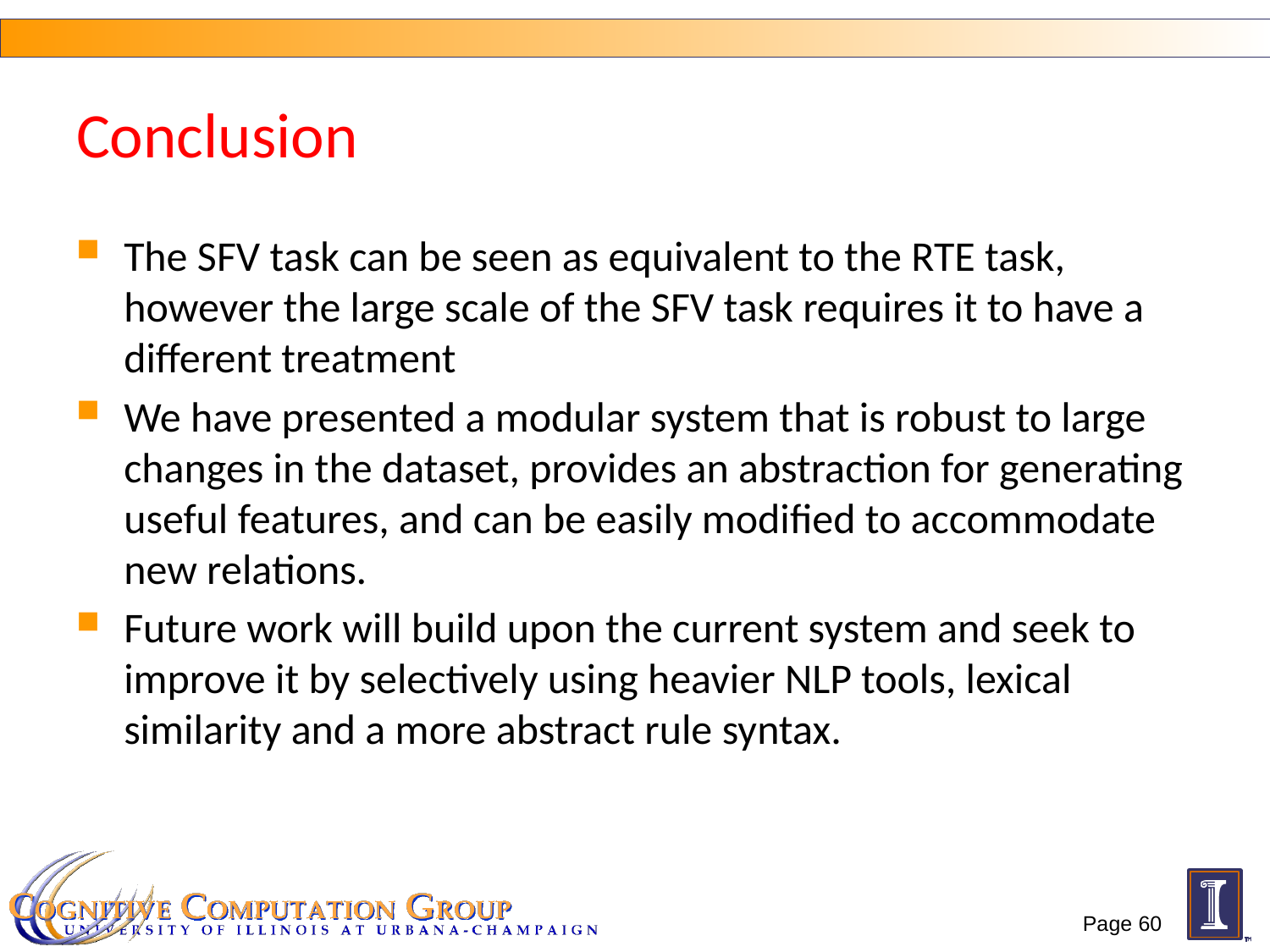

# Conclusion
The SFV task can be seen as equivalent to the RTE task, however the large scale of the SFV task requires it to have a different treatment
We have presented a modular system that is robust to large changes in the dataset, provides an abstraction for generating useful features, and can be easily modified to accommodate new relations.
Future work will build upon the current system and seek to improve it by selectively using heavier NLP tools, lexical similarity and a more abstract rule syntax.
Page 60